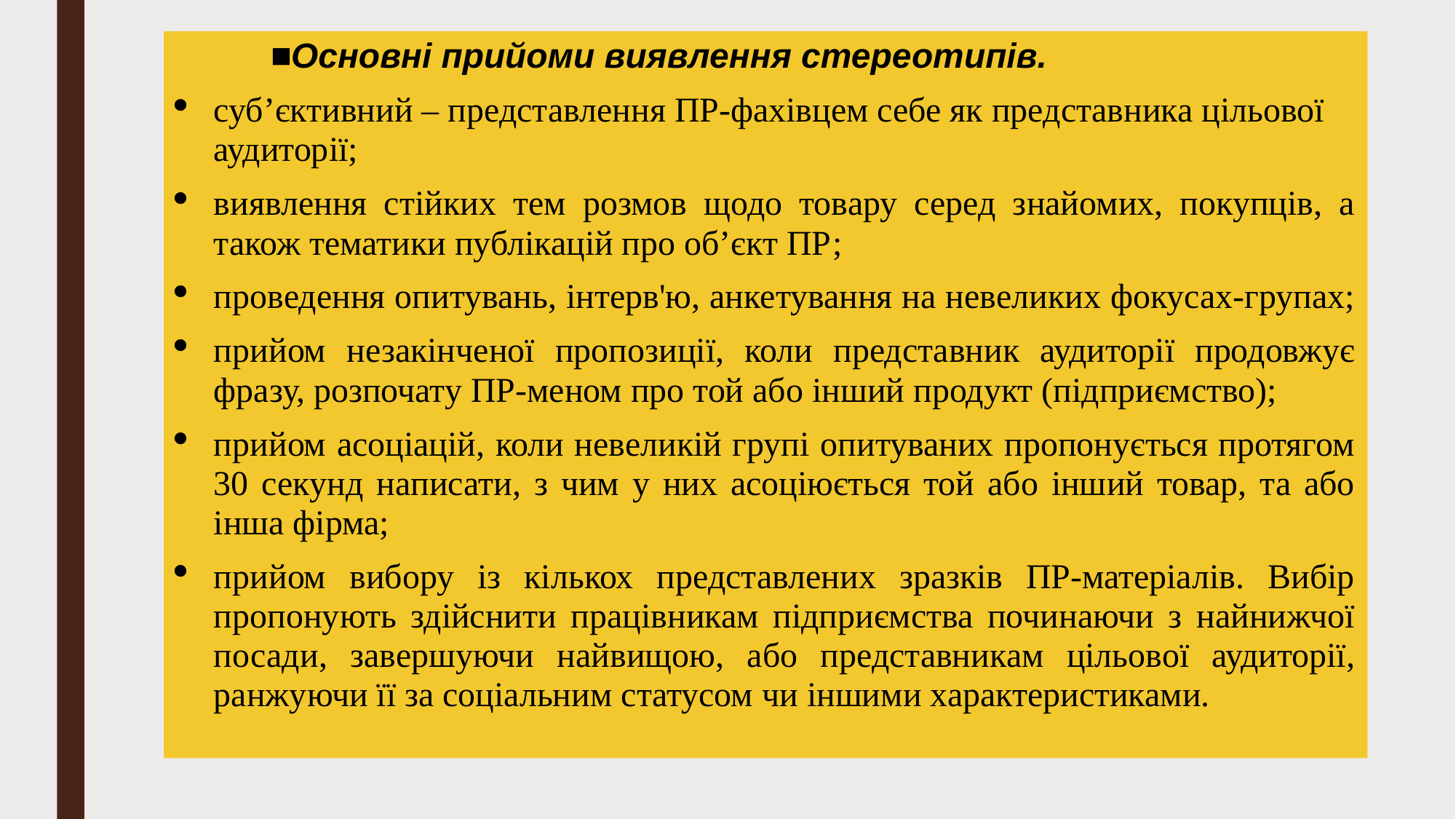

Основні прийоми виявлення стереотипів.
суб’єктивний – представлення ПР-фахівцем себе як представника цільової аудиторії;
виявлення стійких тем розмов щодо товару серед знайомих, покупців, а також тематики публікацій про об’єкт ПР;
проведення опитувань, інтерв'ю, анкетування на невеликих фокусах-групах;
прийом незакінченої пропозиції, коли представник аудиторії продовжує фразу, розпочату ПР-меном про той або інший продукт (підприємство);
прийом асоціацій, коли невеликій групі опитуваних пропонується протягом 30 секунд написати, з чим у них асоціюється той або інший товар, та або інша фірма;
прийом вибору із кількох представлених зразків ПР-матеріалів. Вибір пропонують здійснити працівникам підприємства починаючи з найнижчої посади, завершуючи найвищою, або представникам цільової аудиторії, ранжуючи її за соціальним статусом чи іншими характеристиками.